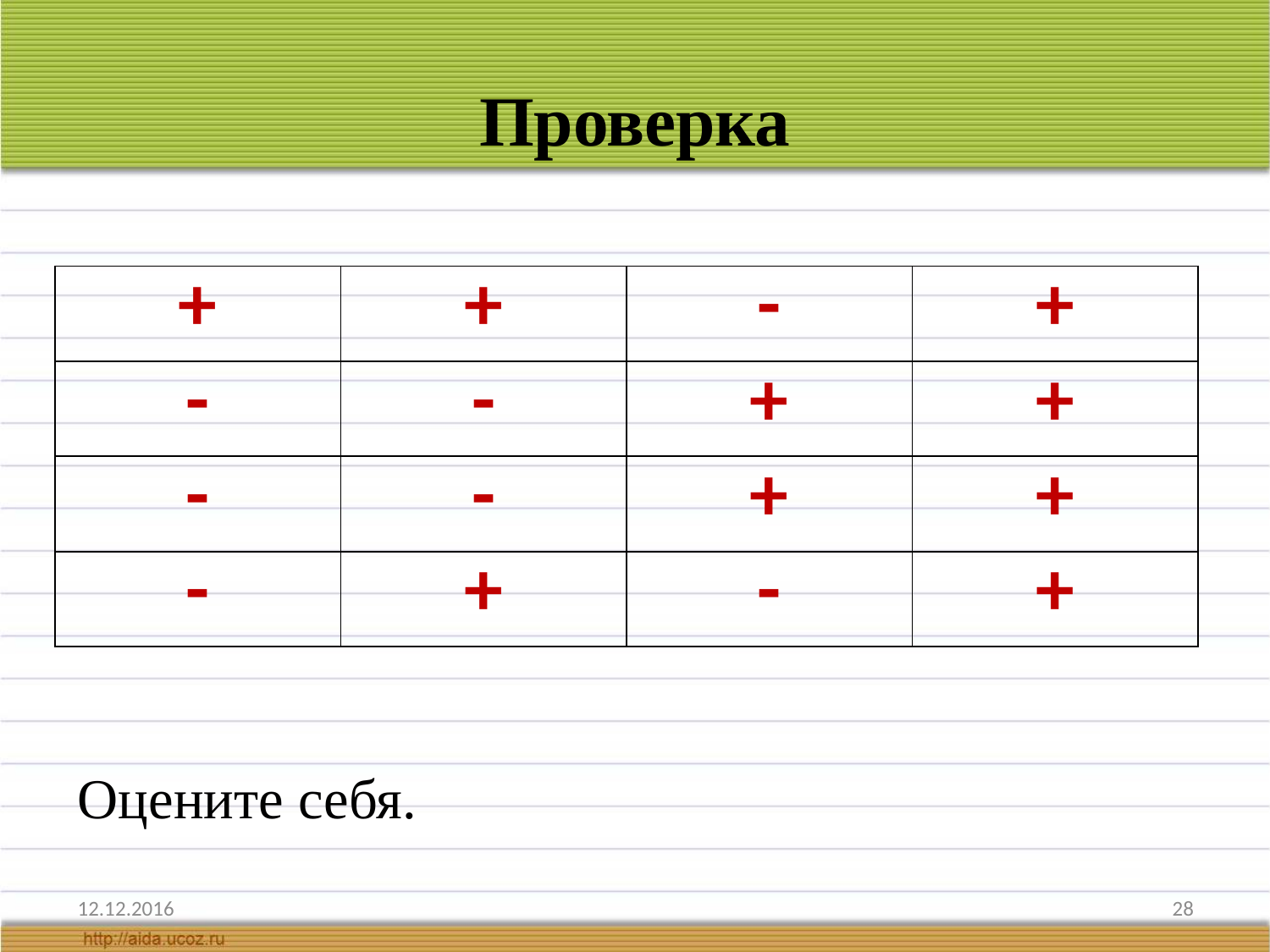

# Проверка
| + | + | - | + |
| --- | --- | --- | --- |
| - | - | + | + |
| - | - | + | + |
| - | + | - | + |
Оцените себя.
12.12.2016
28